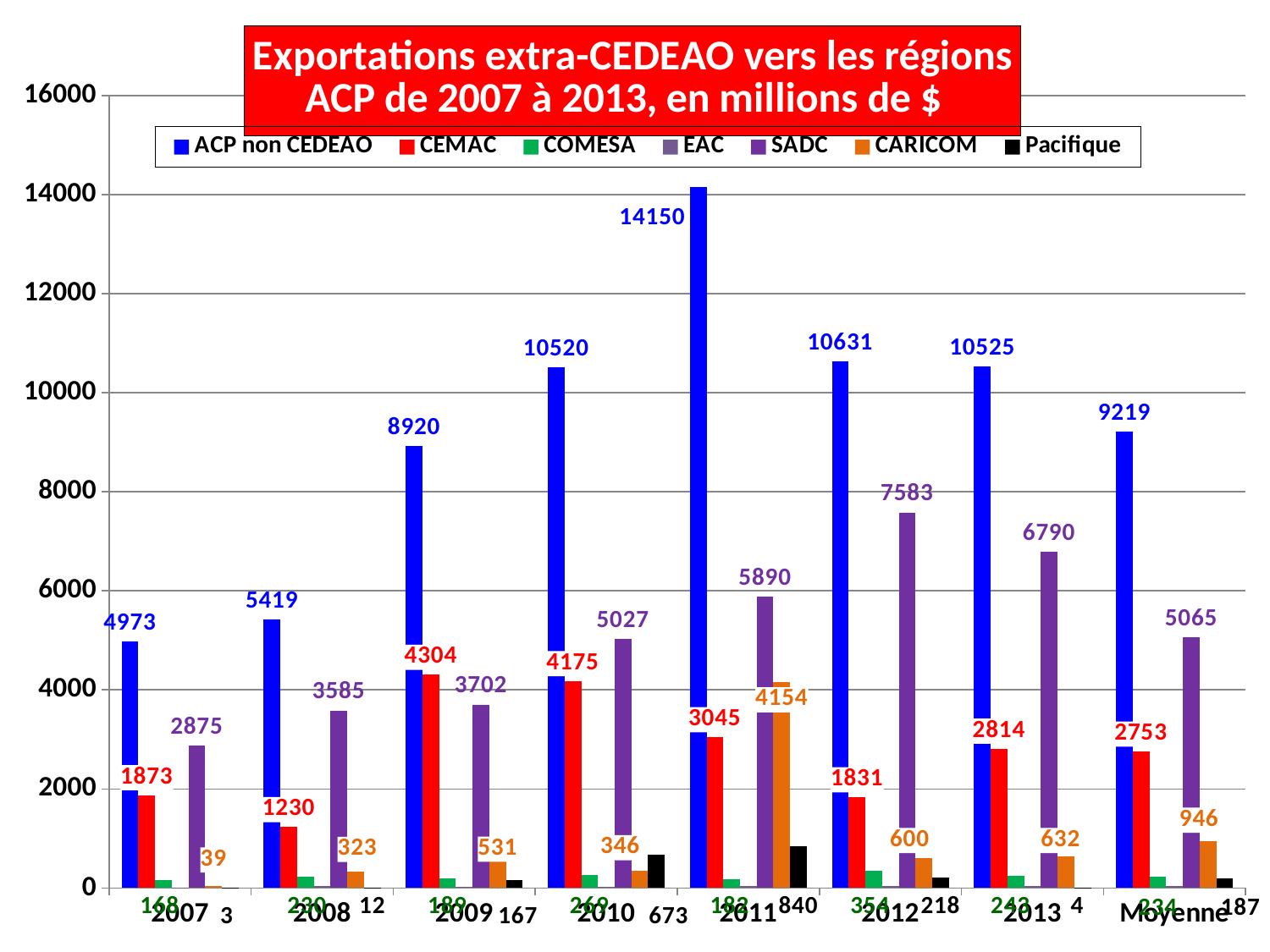

### Chart: Exportations extra-CEDEAO vers les régions
ACP de 2007 à 2013, en millions de $

| Category | ACP non CEDEAO | CEMAC | COMESA | EAC | SADC | CARICOM | Pacifique |
|---|---|---|---|---|---|---|---|
| 2007 | 4973.0 | 1873.0 | 168.0 | 15.0 | 2875.0 | 39.0 | 3.0 |
| 2008 | 5419.0 | 1230.0 | 230.0 | 39.0 | 3585.0 | 323.0 | 12.0 |
| 2009 | 8920.0 | 4304.0 | 189.0 | 27.0 | 3702.0 | 531.0 | 167.0 |
| 2010 | 10520.0 | 4175.0 | 269.0 | 30.0 | 5027.0 | 346.0 | 673.0 |
| 2011 | 14150.0 | 3045.0 | 182.0 | 39.0 | 5890.0 | 4154.0 | 840.0 |
| 2012 | 10631.0 | 1831.0 | 354.0 | 45.0 | 7583.0 | 600.0 | 218.0 |
| 2013 | 10525.0 | 2814.0 | 243.0 | 42.0 | 6790.0 | 632.0 | 4.0 |
| Moyenne | 9219.0 | 2753.0 | 234.0 | 34.0 | 5065.0 | 946.0 | 187.0 |